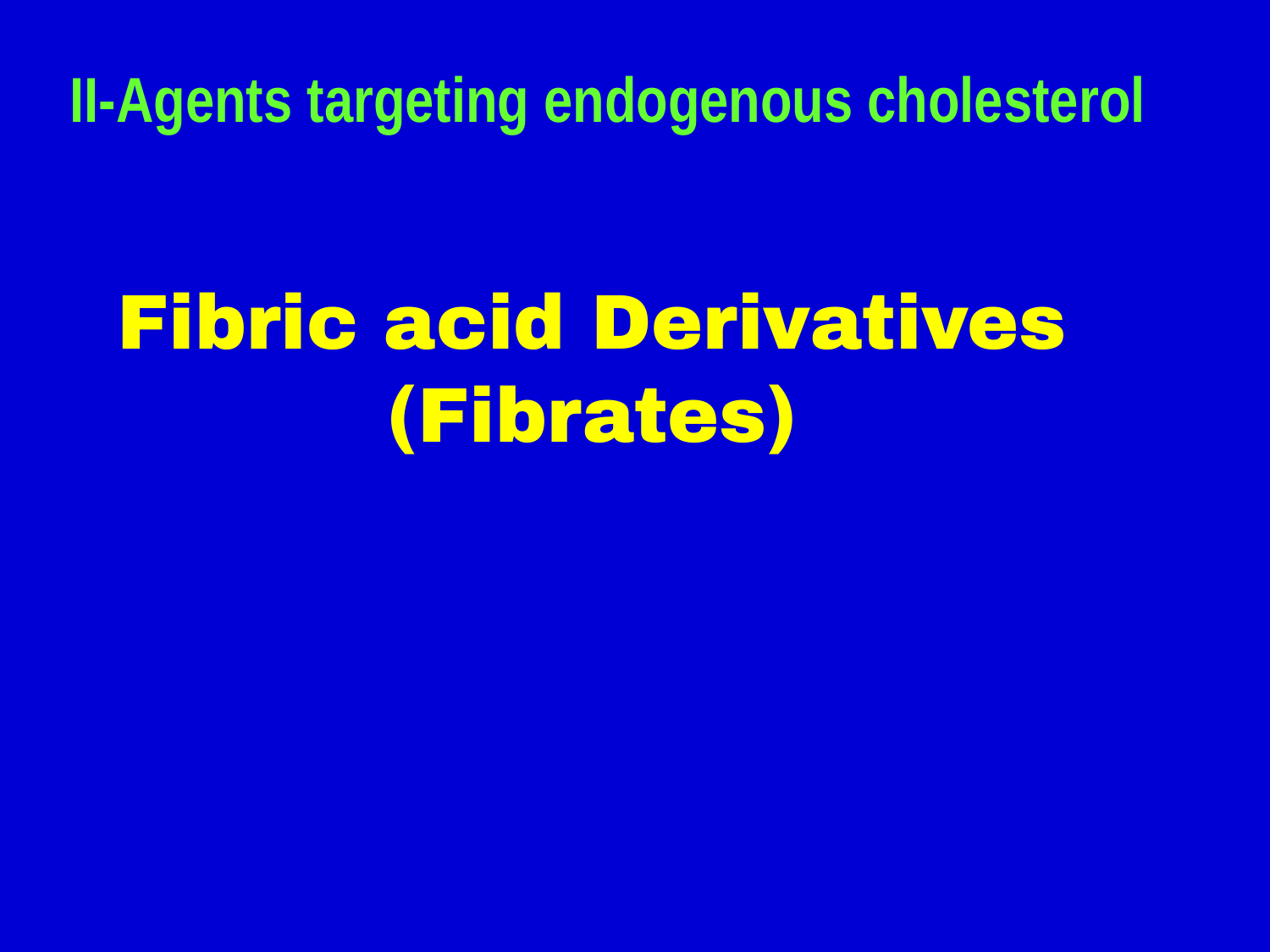

II-Agents targeting endogenous cholesterol
# Fibric acid Derivatives (Fibrates)